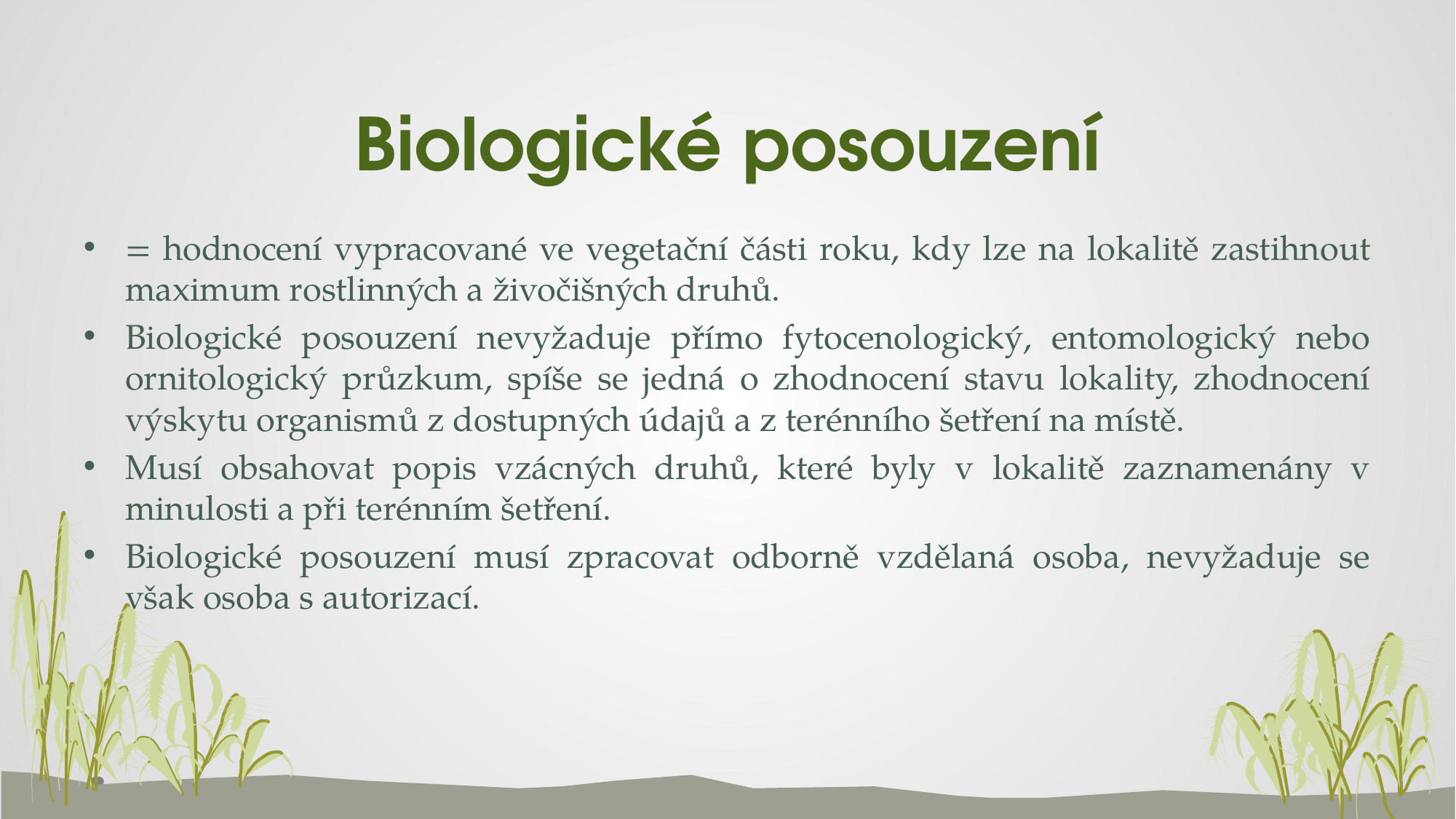

# Biologické posouzení
= hodnocení vypracované ve vegetační části roku, kdy lze na lokalitě zastihnout maximum rostlinných a živočišných druhů.
Biologické posouzení nevyžaduje přímo fytocenologický, entomologický nebo ornitologický průzkum, spíše se jedná o zhodnocení stavu lokality, zhodnocení výskytu organismů z dostupných údajů a z terénního šetření na místě.
Musí obsahovat popis vzácných druhů, které byly v lokalitě zaznamenány v minulosti a při terénním šetření.
Biologické posouzení musí zpracovat odborně vzdělaná osoba, nevyžaduje se však osoba s autorizací.